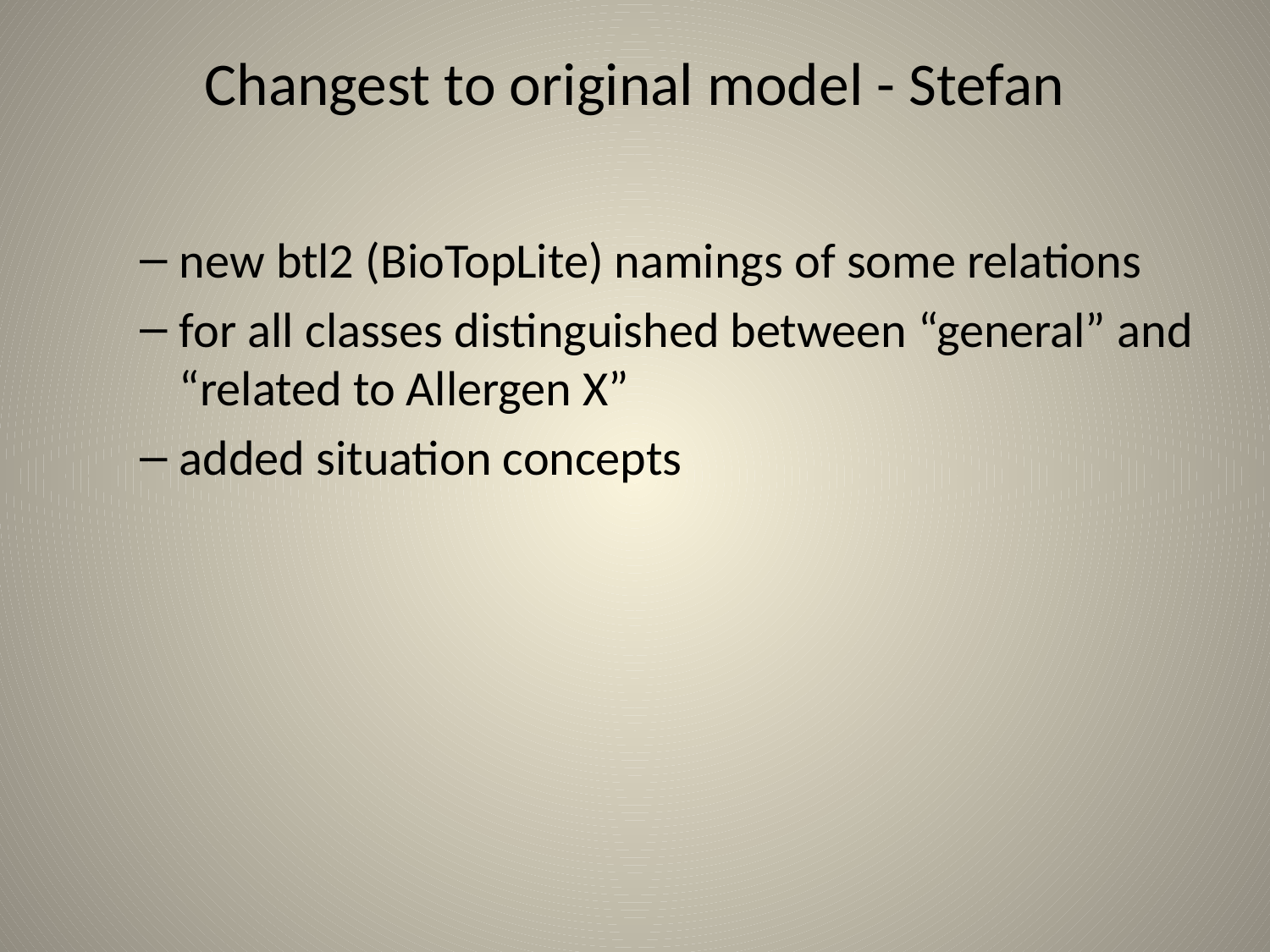

# Changest to original model - Stefan
new btl2 (BioTopLite) namings of some relations
for all classes distinguished between “general” and “related to Allergen X”
added situation concepts